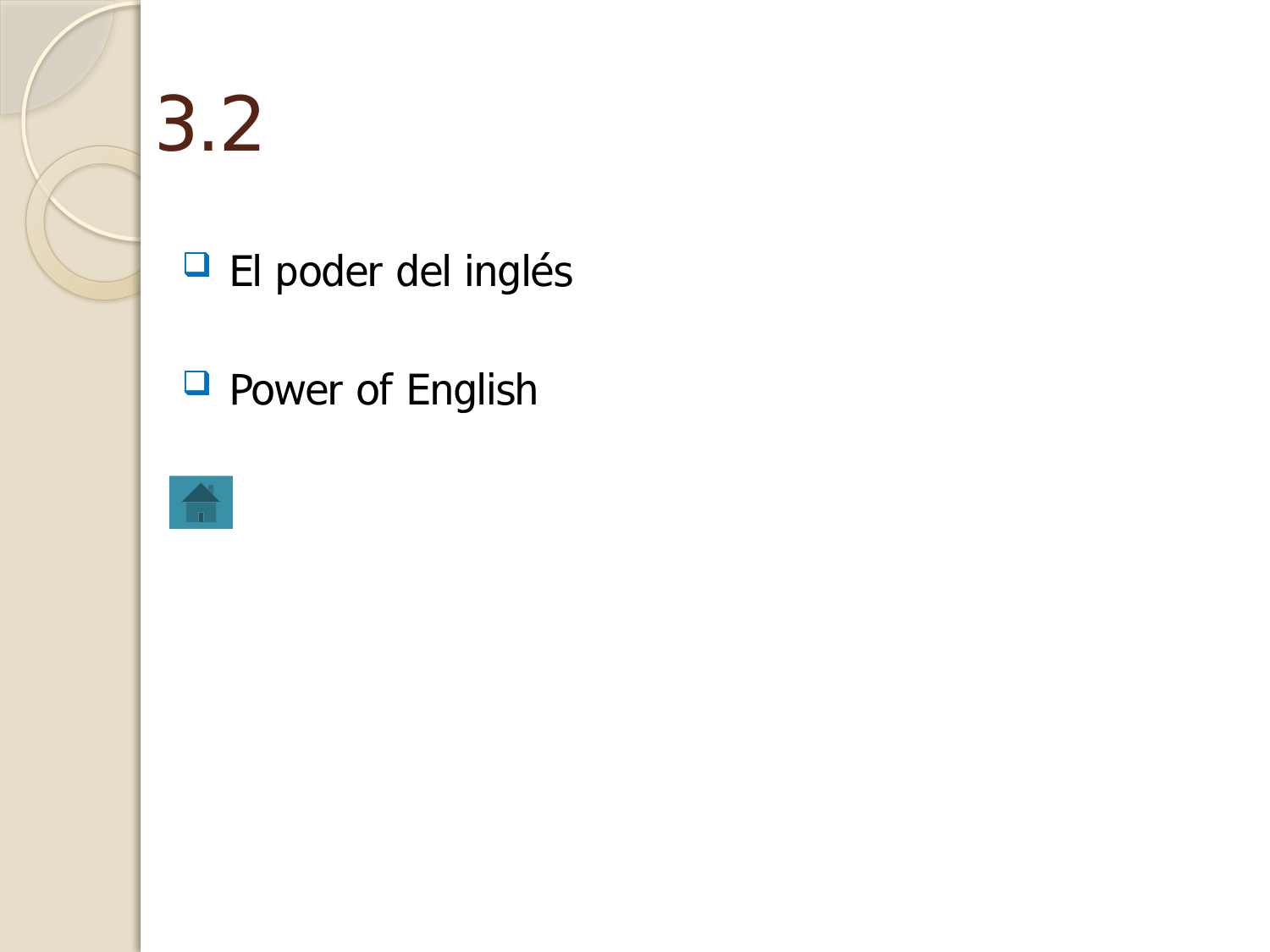

# 3.2
El poder del inglés

Power of English